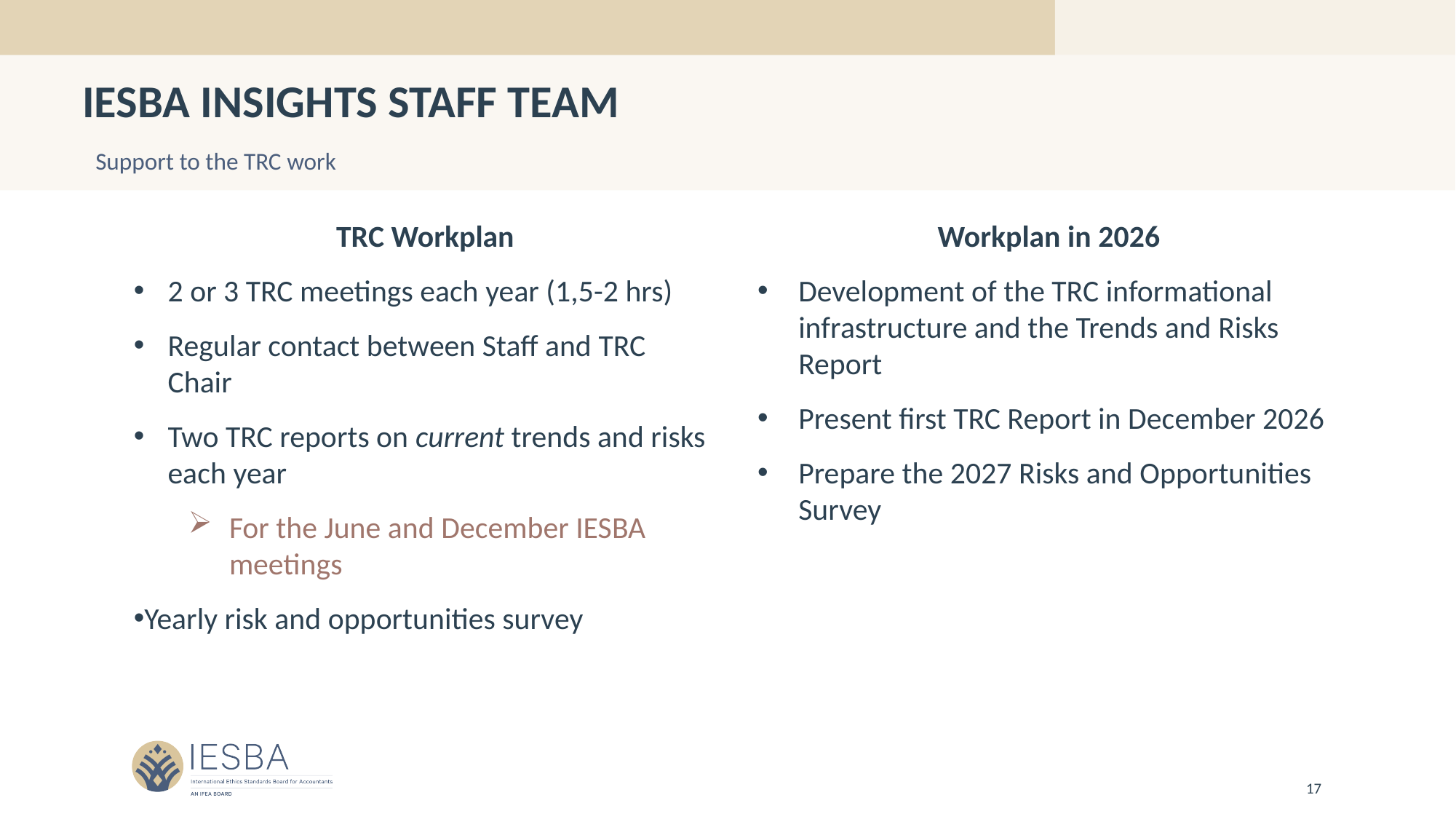

# IESBA INSIGHTS STAFF TEAM
Support to the TRC work
TRC Workplan
2 or 3 TRC meetings each year (1,5-2 hrs)
Regular contact between Staff and TRC Chair
Two TRC reports on current trends and risks each year
For the June and December IESBA meetings
Yearly risk and opportunities survey

Workplan in 2026
Development of the TRC informational infrastructure and the Trends and Risks Report
Present first TRC Report in December 2026
Prepare the 2027 Risks and Opportunities Survey

17